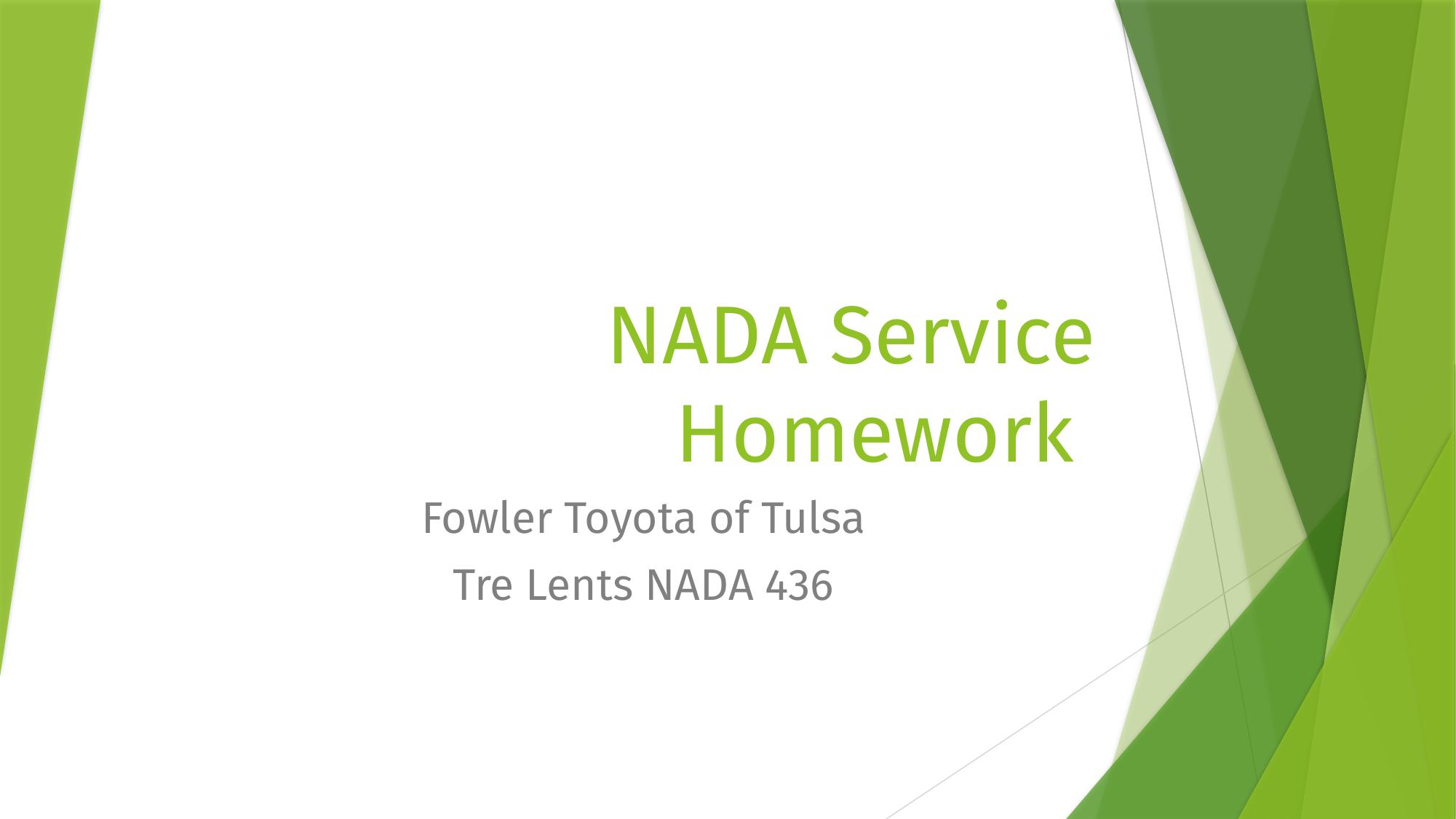

# NADA Service Homework
Fowler Toyota of Tulsa
Tre Lents NADA 436